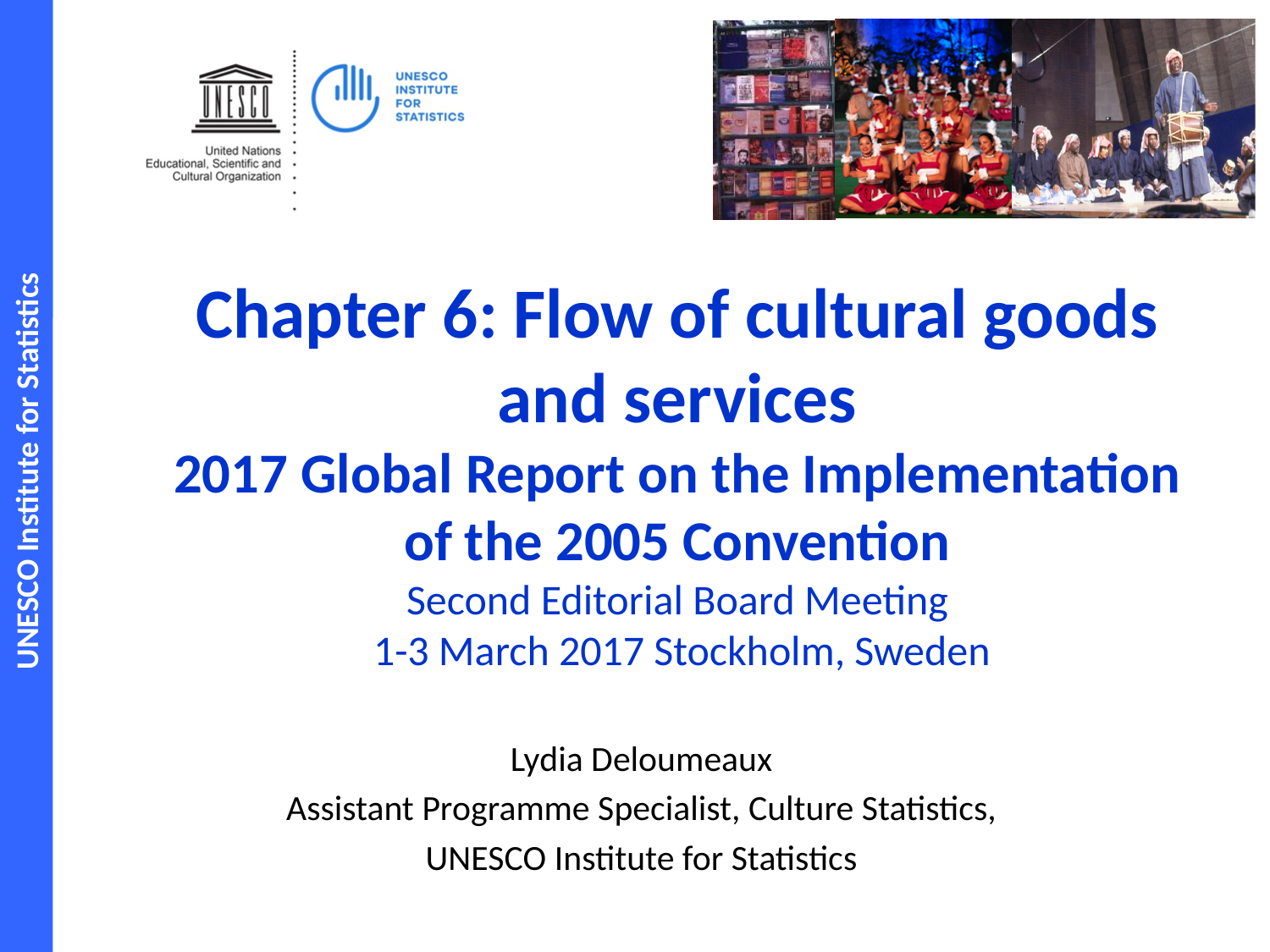

# Chapter 6: Flow of cultural goods and services 2017 Global Report on the Implementation of the 2005 Convention Second Editorial Board Meeting 1-3 March 2017 Stockholm, Sweden
Lydia Deloumeaux
Assistant Programme Specialist, Culture Statistics,
UNESCO Institute for Statistics